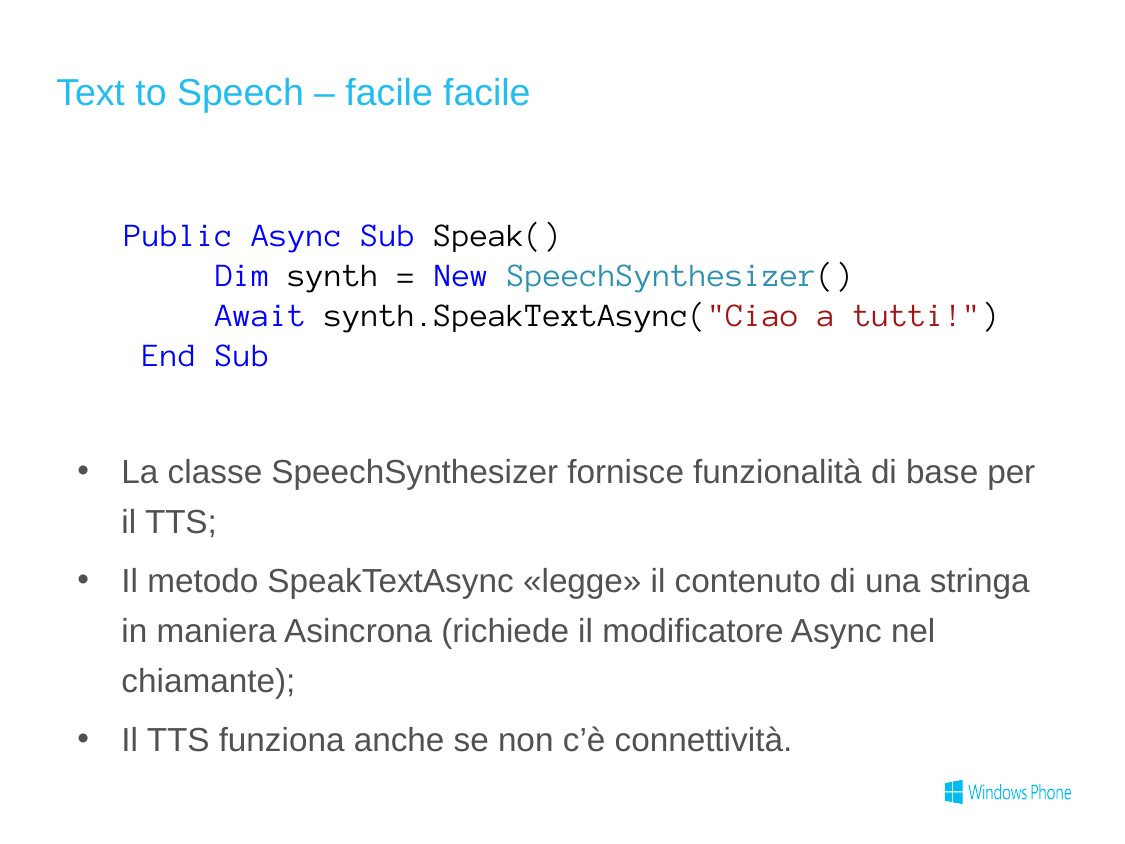

# Text to Speech – facile facile
Public Async Sub Speak()
     Dim synth = New SpeechSynthesizer()
     Await synth.SpeakTextAsync("Ciao a tutti!")
 End Sub
La classe SpeechSynthesizer fornisce funzionalità di base per il TTS;
Il metodo SpeakTextAsync «legge» il contenuto di una stringa in maniera Asincrona (richiede il modificatore Async nel chiamante);
Il TTS funziona anche se non c’è connettività.